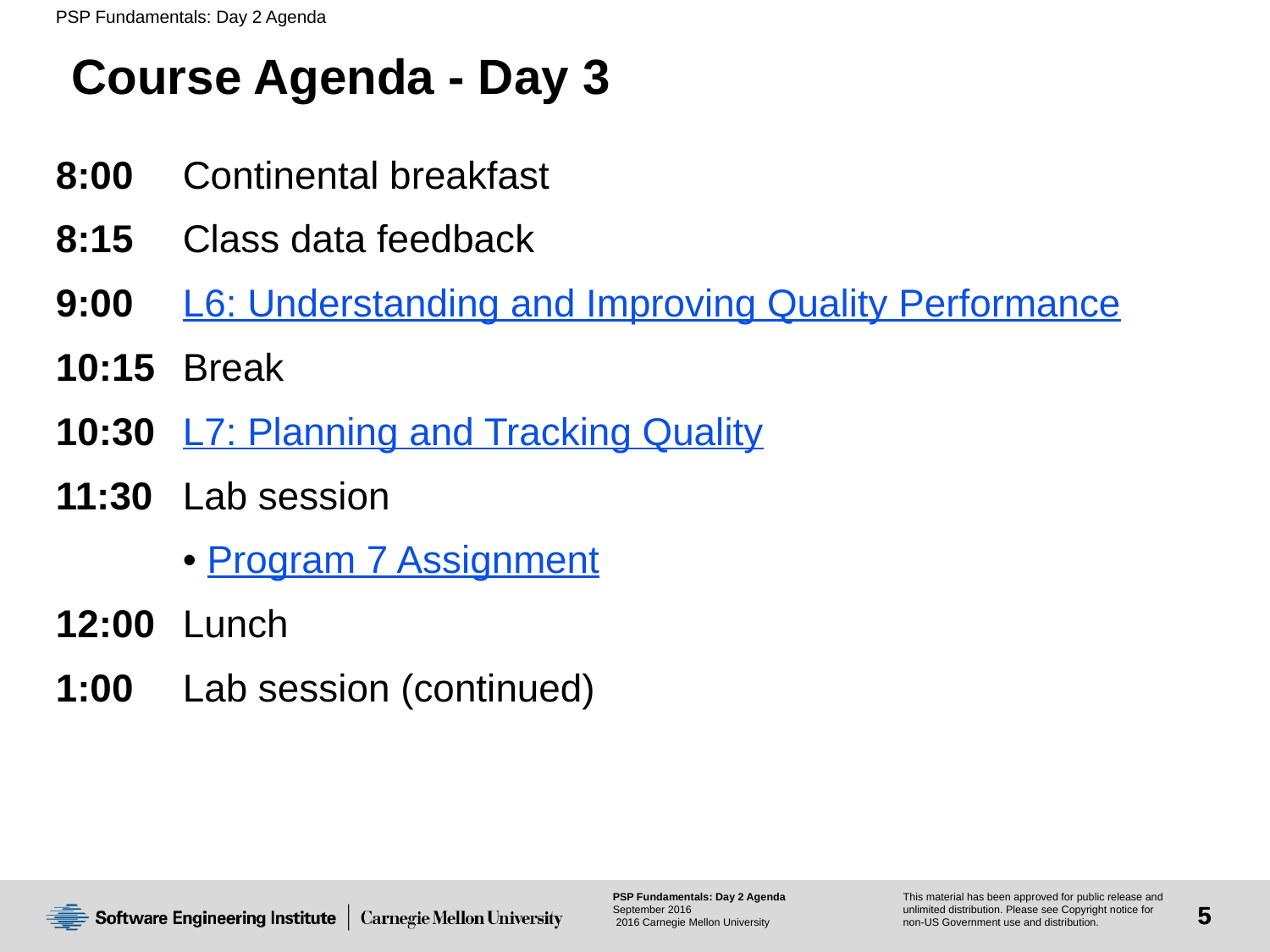

# Course Agenda - Day 3
8:00	Continental breakfast
8:15	Class data feedback
9:00	L6: Understanding and Improving Quality Performance
10:15	Break
10:30	L7: Planning and Tracking Quality
11:30	Lab session
	• Program 7 Assignment
12:00	Lunch
1:00	Lab session (continued)